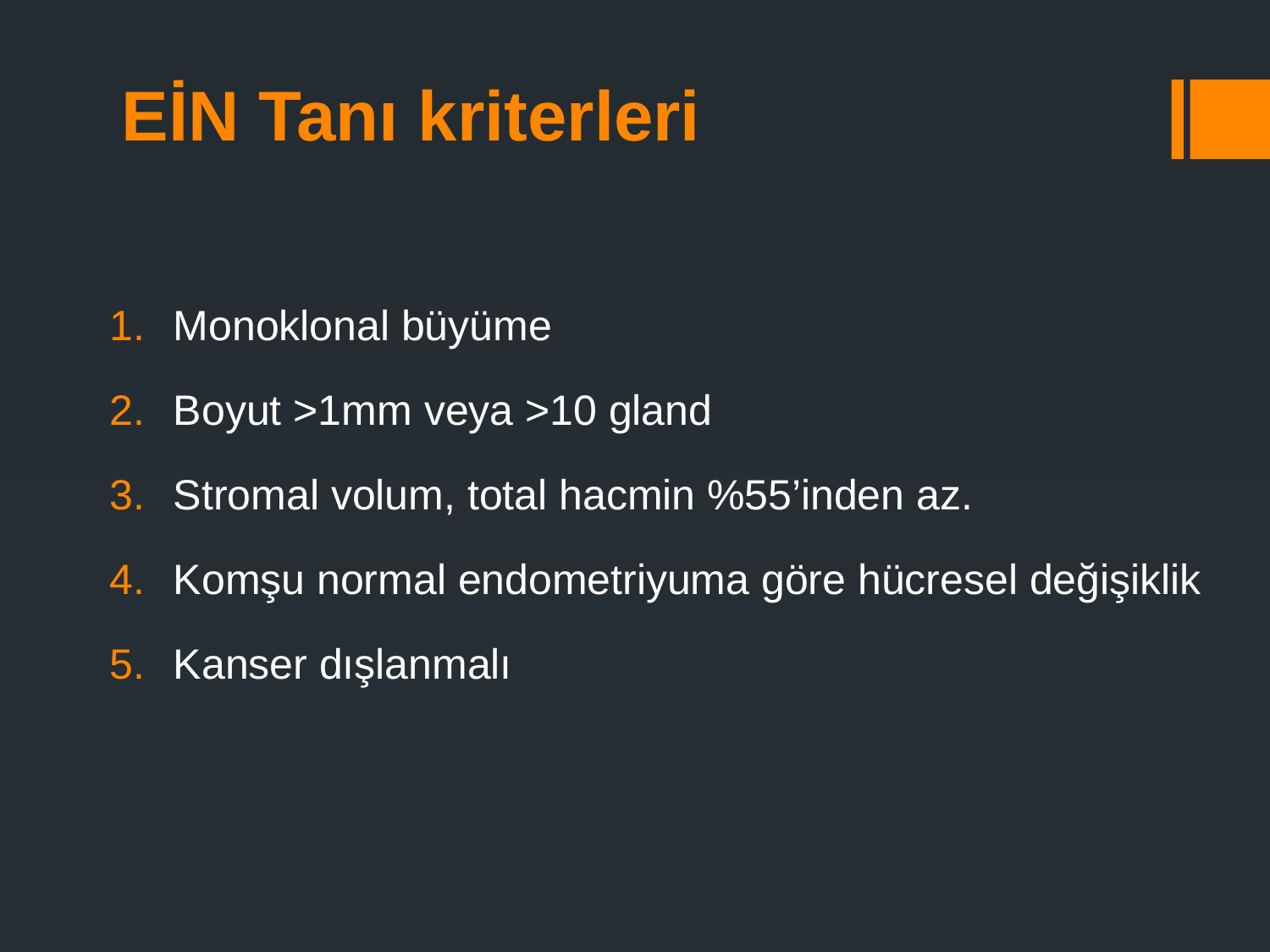

EİN Tanı kriterleri

Monoklonal büyüme
Boyut >1mm veya >10 gland
Stromal volum, total hacmin %55’inden az.
Komşu normal endometriyuma göre hücresel değişiklik
Kanser dışlanmalı